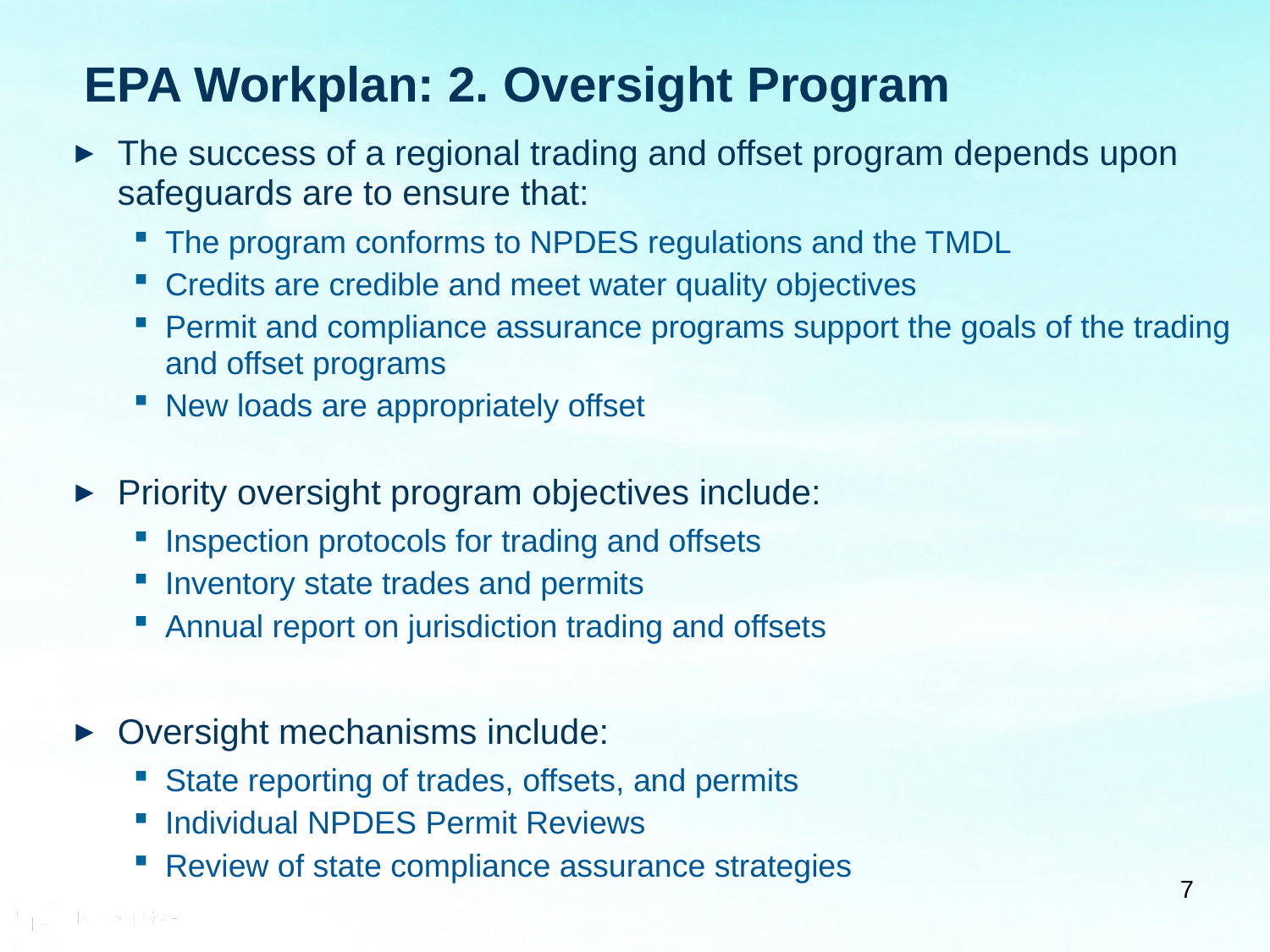

# EPA Workplan: 2. Oversight Program
The success of a regional trading and offset program depends upon safeguards are to ensure that:
The program conforms to NPDES regulations and the TMDL
Credits are credible and meet water quality objectives
Permit and compliance assurance programs support the goals of the trading and offset programs
New loads are appropriately offset

Priority oversight program objectives include:
Inspection protocols for trading and offsets
Inventory state trades and permits
Annual report on jurisdiction trading and offsets

Oversight mechanisms include:
State reporting of trades, offsets, and permits
Individual NPDES Permit Reviews
Review of state compliance assurance strategies

7